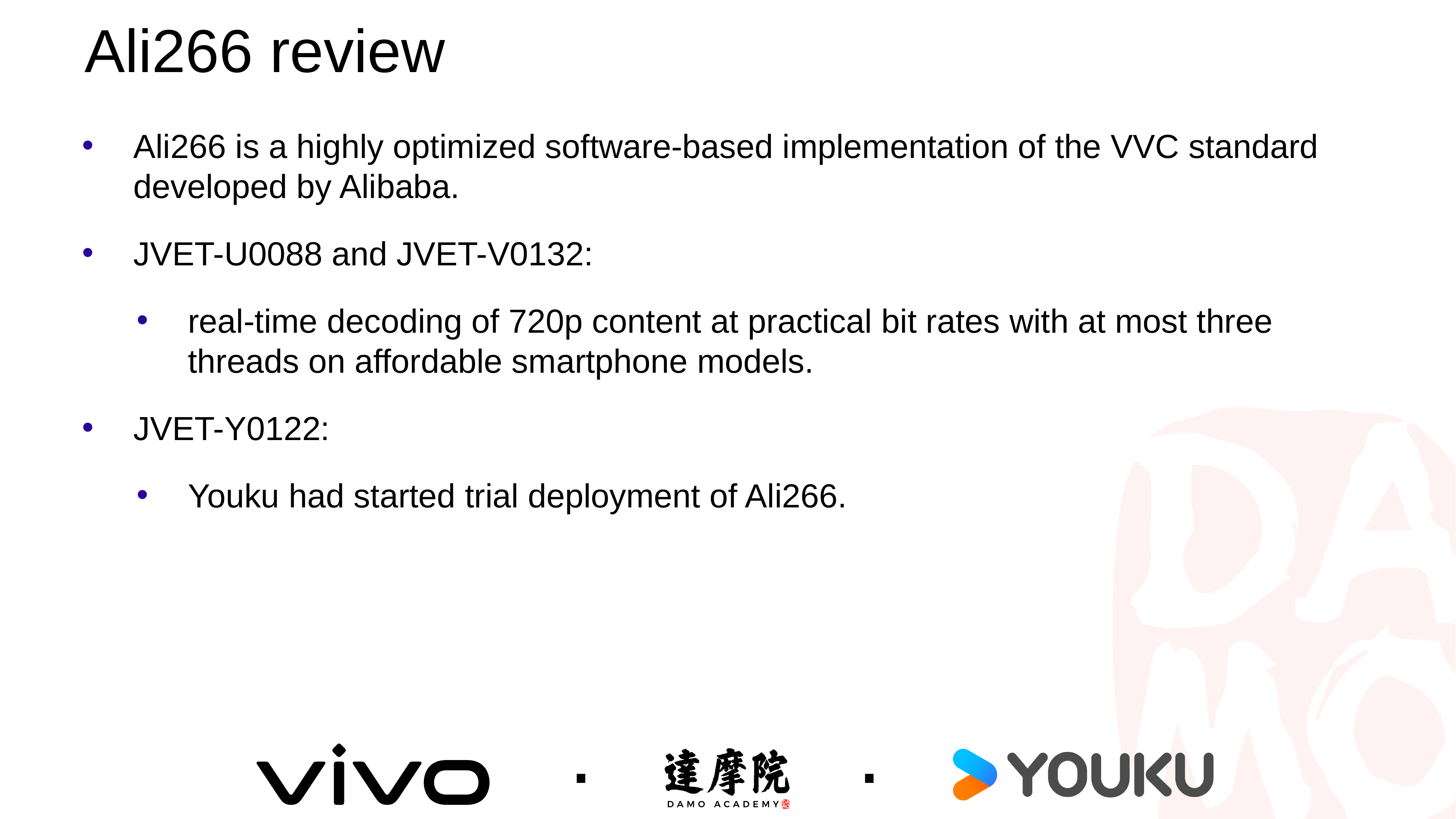

Ali266 review
Ali266 is a highly optimized software-based implementation of the VVC standard developed by Alibaba.
JVET-U0088 and JVET-V0132:
real-time decoding of 720p content at practical bit rates with at most three threads on affordable smartphone models.
JVET-Y0122:
Youku had started trial deployment of Ali266.